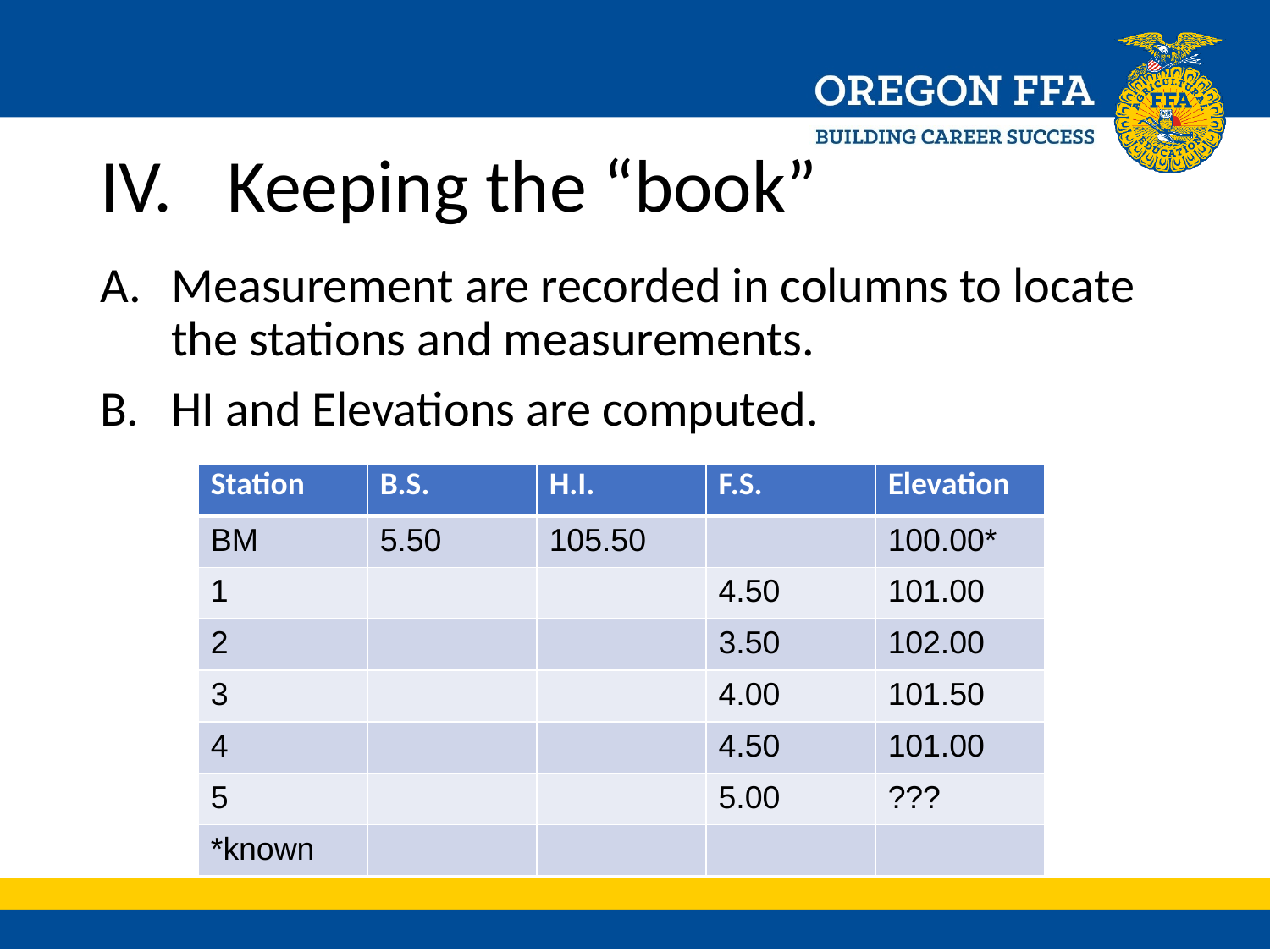

# Keeping the “book”
Measurement are recorded in columns to locate the stations and measurements.
HI and Elevations are computed.

| Station | B.S. | H.I. | F.S. | Elevation |
| --- | --- | --- | --- | --- |
| BM | 5.50 | 105.50 |  | 100.00\* |
| 1 |  |  | 4.50 | 101.00 |
| 2 |  |  | 3.50 | 102.00 |
| 3 |  |  | 4.00 | 101.50 |
| 4 |  |  | 4.50 | 101.00 |
| 5 |  |  | 5.00 | ??? |
| \*known |  |  |  |  |